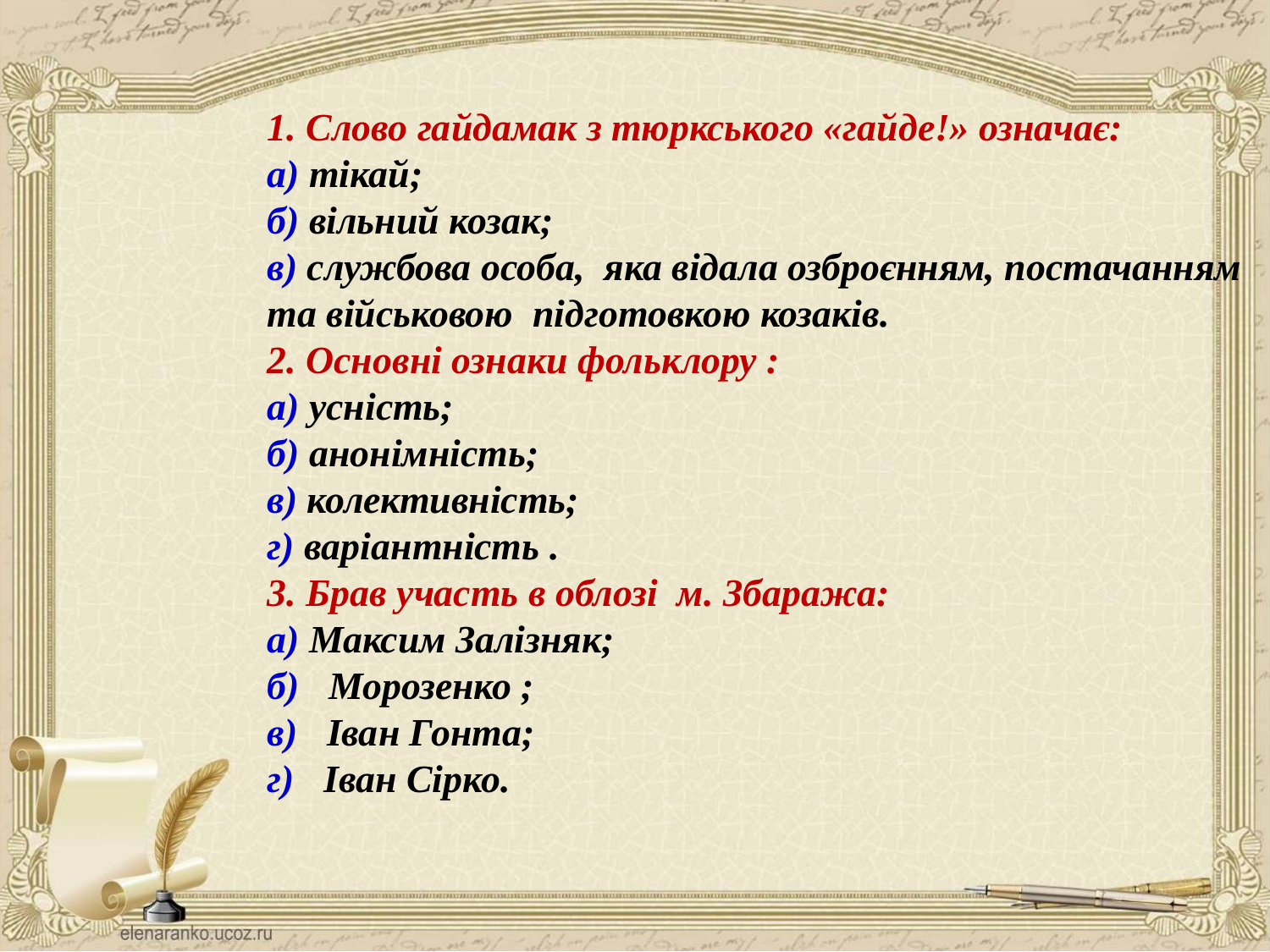

1. Слово гайдамак з тюркського «гайде!» означає:
а) тікай;
б) вільний козак;
в) службова особа,  яка відала озброєнням, постачанням та військовою  підготовкою козаків.
2. Основні ознаки фольклору :
а) усність;
б) анонімність;
в) колективність;
г) варіантність .
3. Брав участь в облозі  м. Збаража:
а) Максим Залізняк;
б)   Морозенко ;
в)   Іван Гонта;
г)   Іван Сірко.